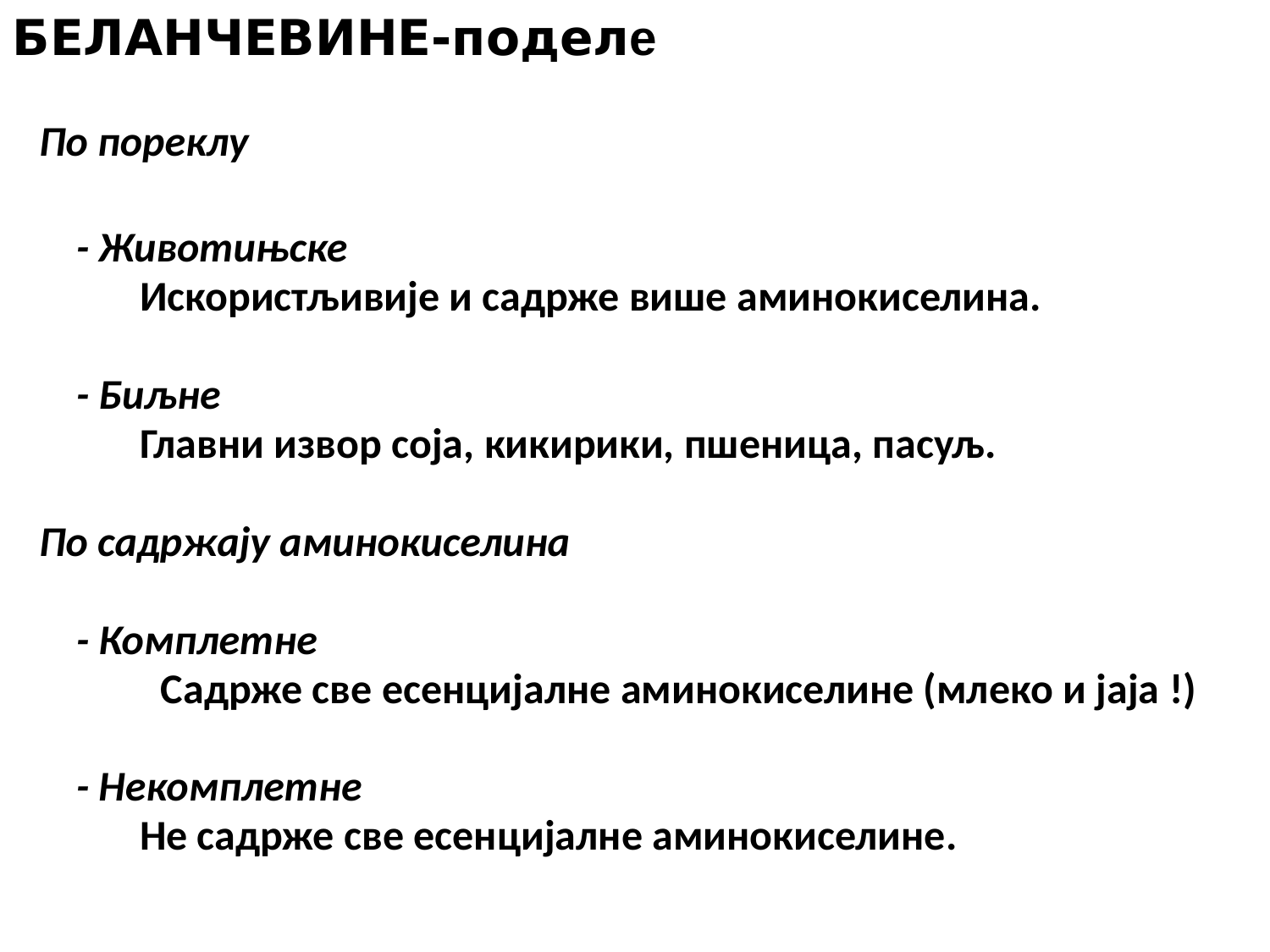

БЕЛАНЧЕВИНЕ-поделе
	По пореклу

- Животињске
Искористљивије и садрже више аминокиселина.

- Биљне
Главни извор соја, кикирики, пшеница, пасуљ.

	По садржају аминокиселина

- Комплетне
	Садрже све есенцијалне аминокиселине (млеко и јаја !)

- Некомплетне
Не садрже све есенцијалне аминокиселине.